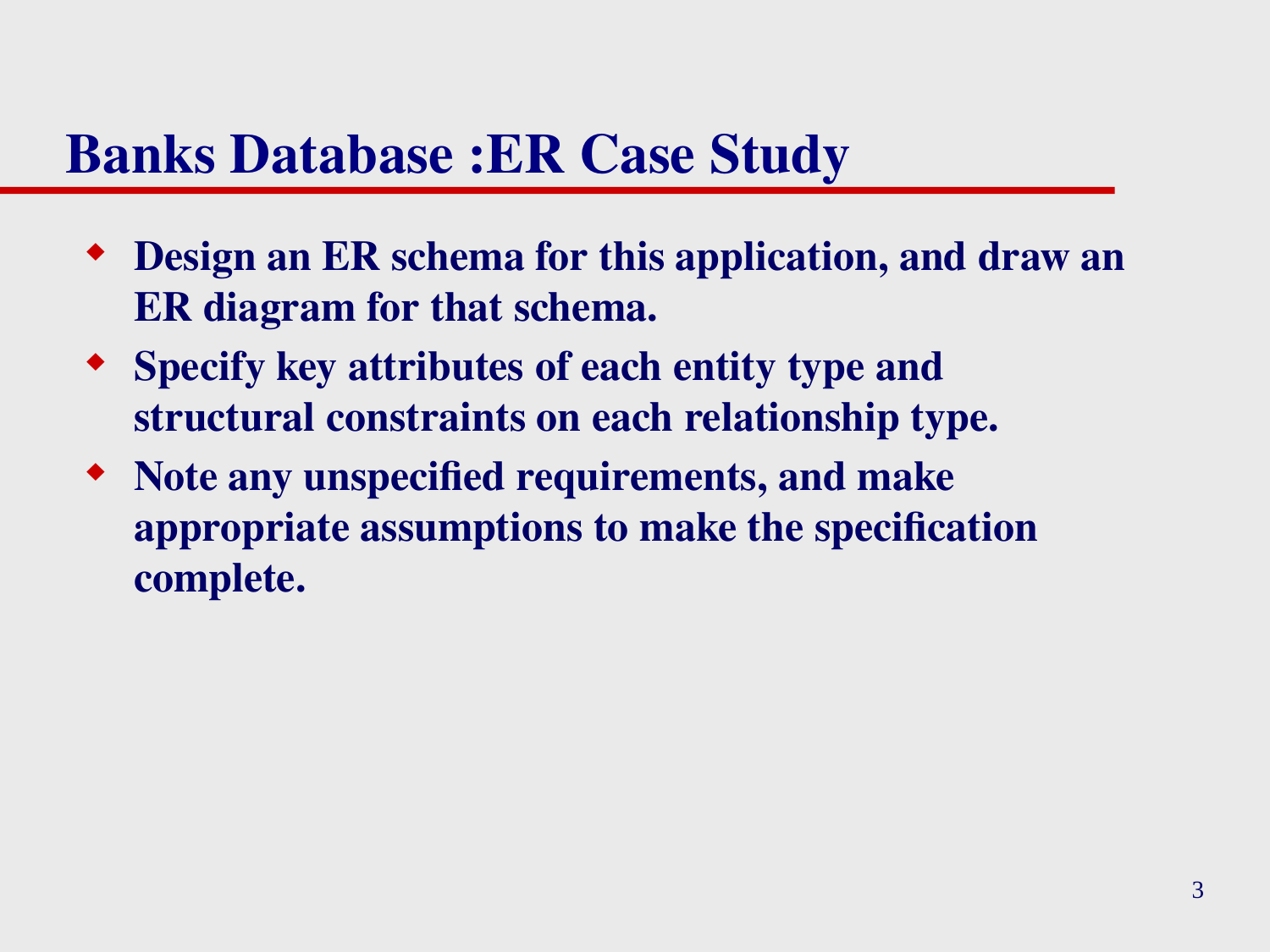

# Banks Database :ER Case Study
Design an ER schema for this application, and draw an ER diagram for that schema.
Specify key attributes of each entity type and structural constraints on each relationship type.
Note any unspecified requirements, and make appropriate assumptions to make the specification complete.

3